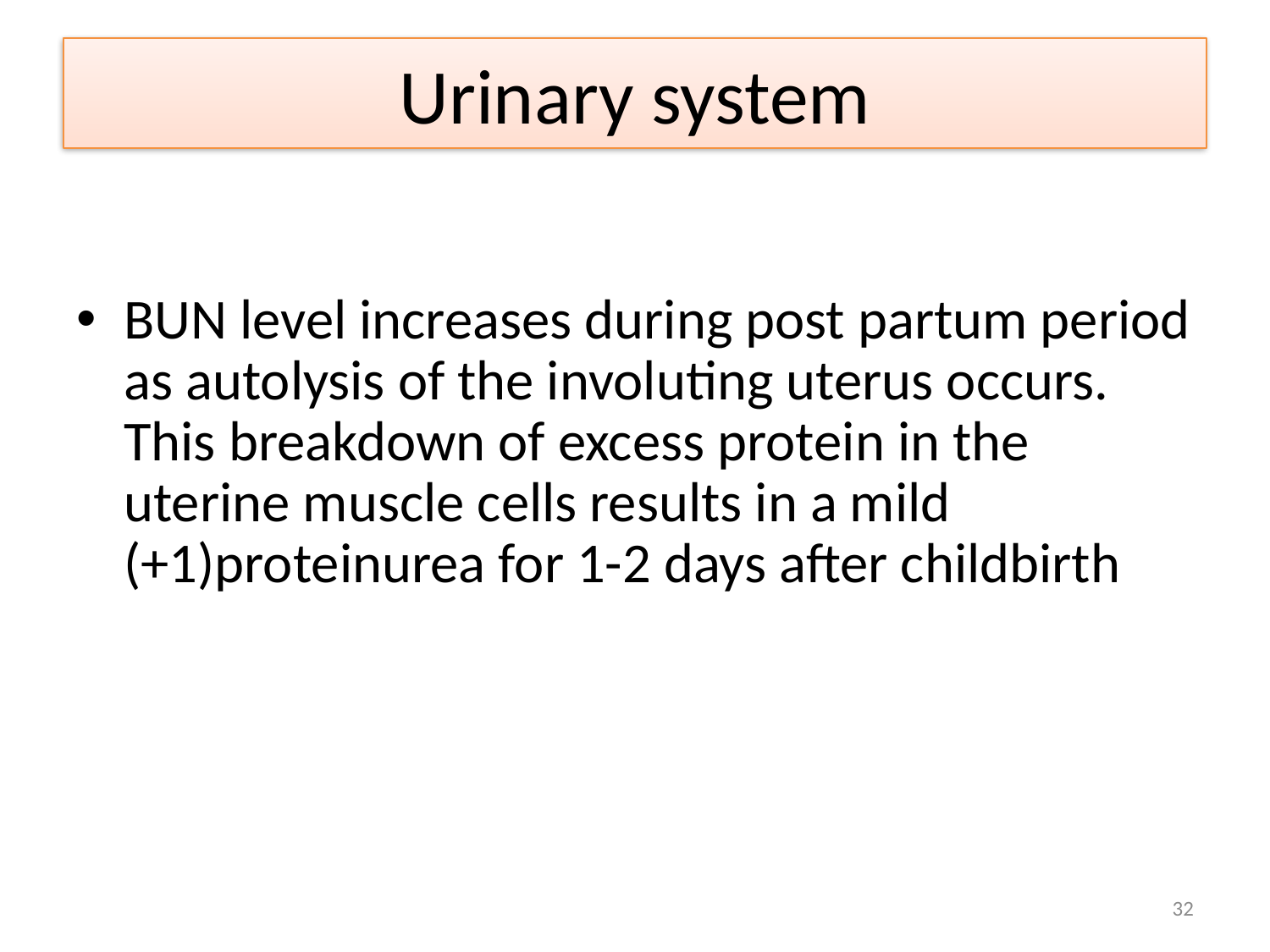

# Urinary system

BUN level increases during post partum period as autolysis of the involuting uterus occurs. This breakdown of excess protein in the uterine muscle cells results in a mild (+1)proteinurea for 1-2 days after childbirth

32